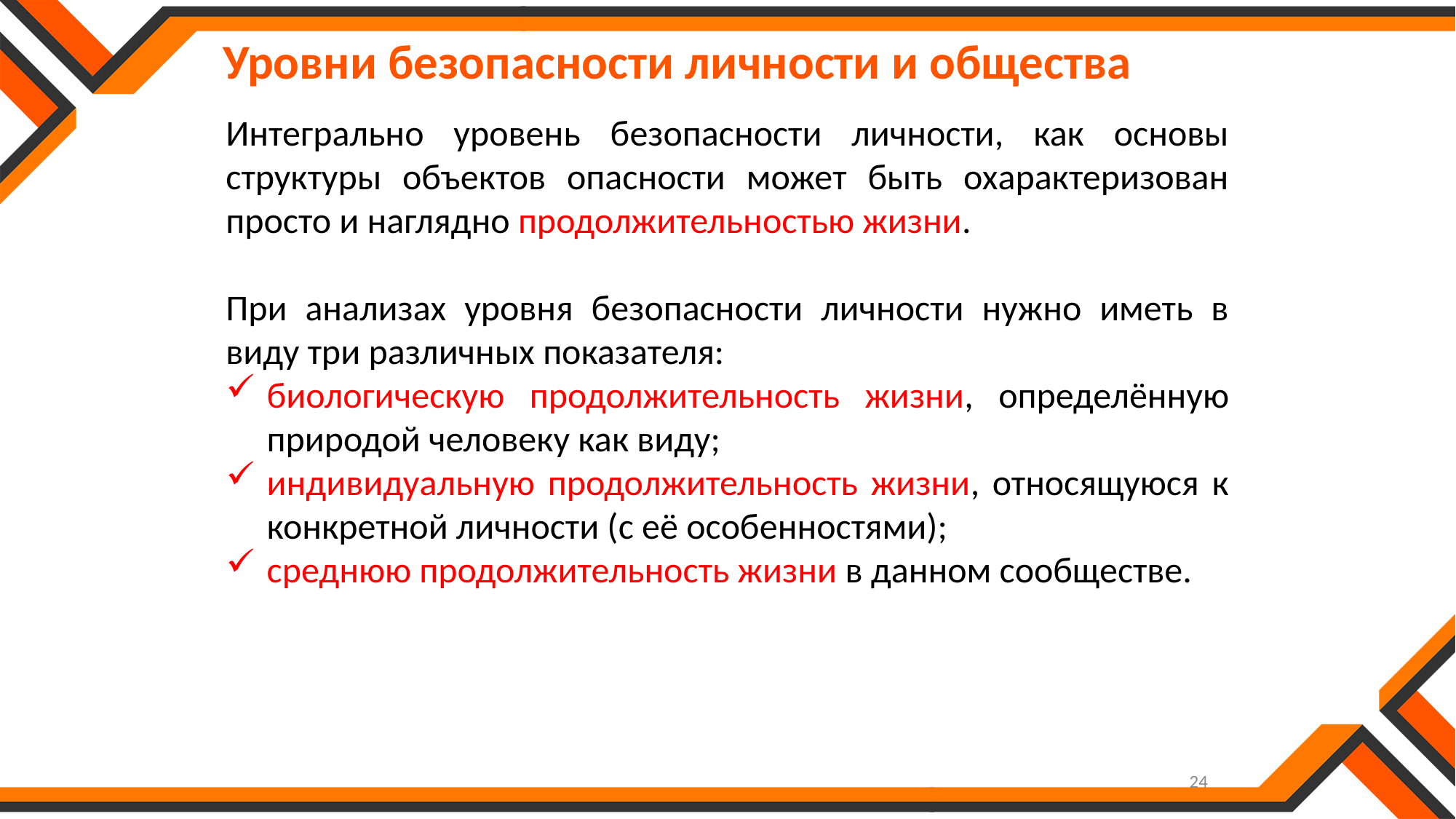

Уровни безопасности личности и общества
Интегрально уровень безопасности личности, как основы структуры объектов опасности может быть охарактеризован просто и наглядно продолжительностью жизни.

При анализах уровня безопасности личности нужно иметь в виду три различных показателя:
биологическую продолжительность жизни, определённую природой человеку как виду;
индивидуальную продолжительность жизни, относящуюся к конкретной личности (с её особенностями);
среднюю продолжительность жизни в данном сообществе.

24